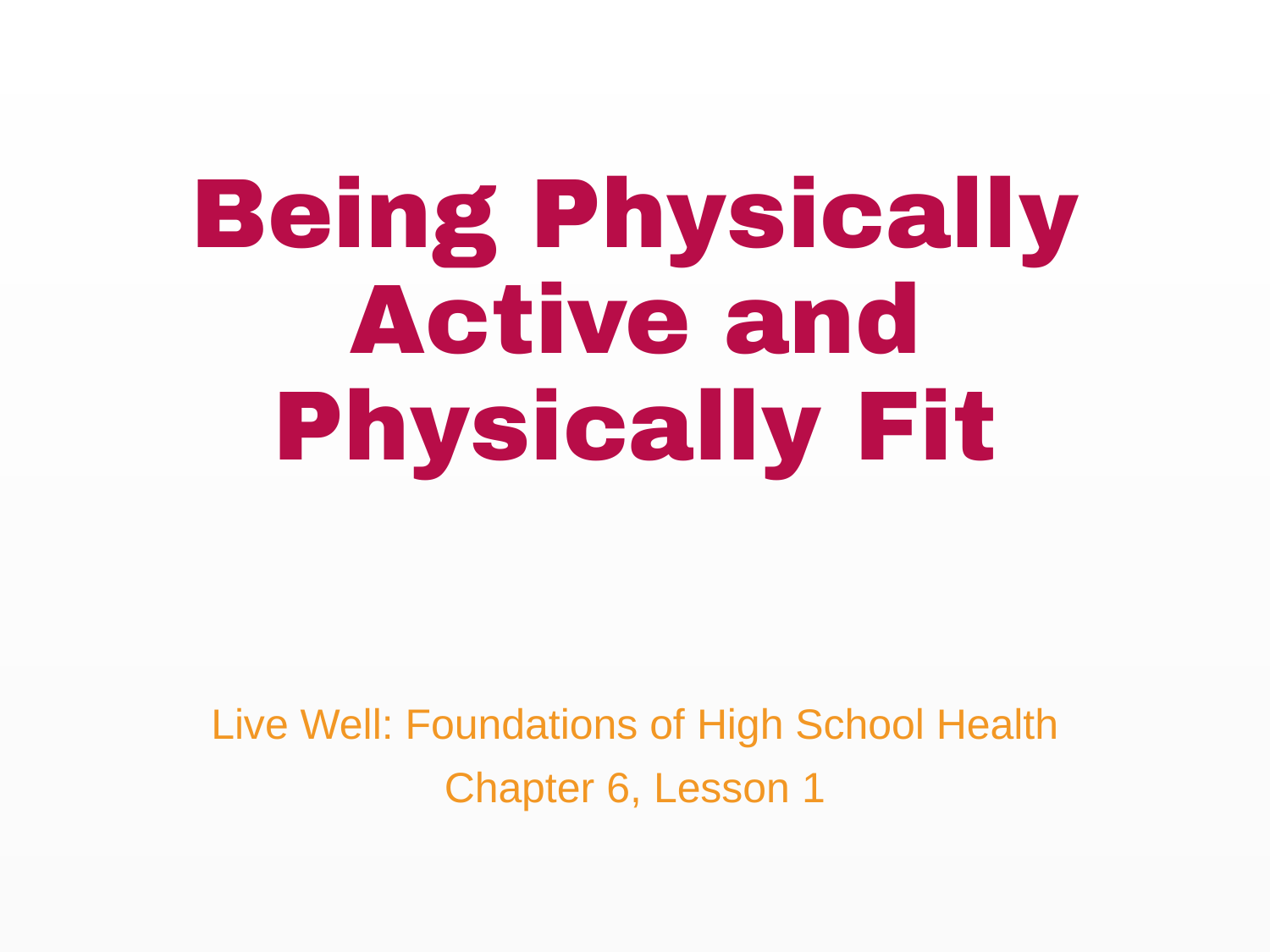

# Being Physically Active and Physically Fit
Live Well: Foundations of High School Health
Chapter 6, Lesson 1